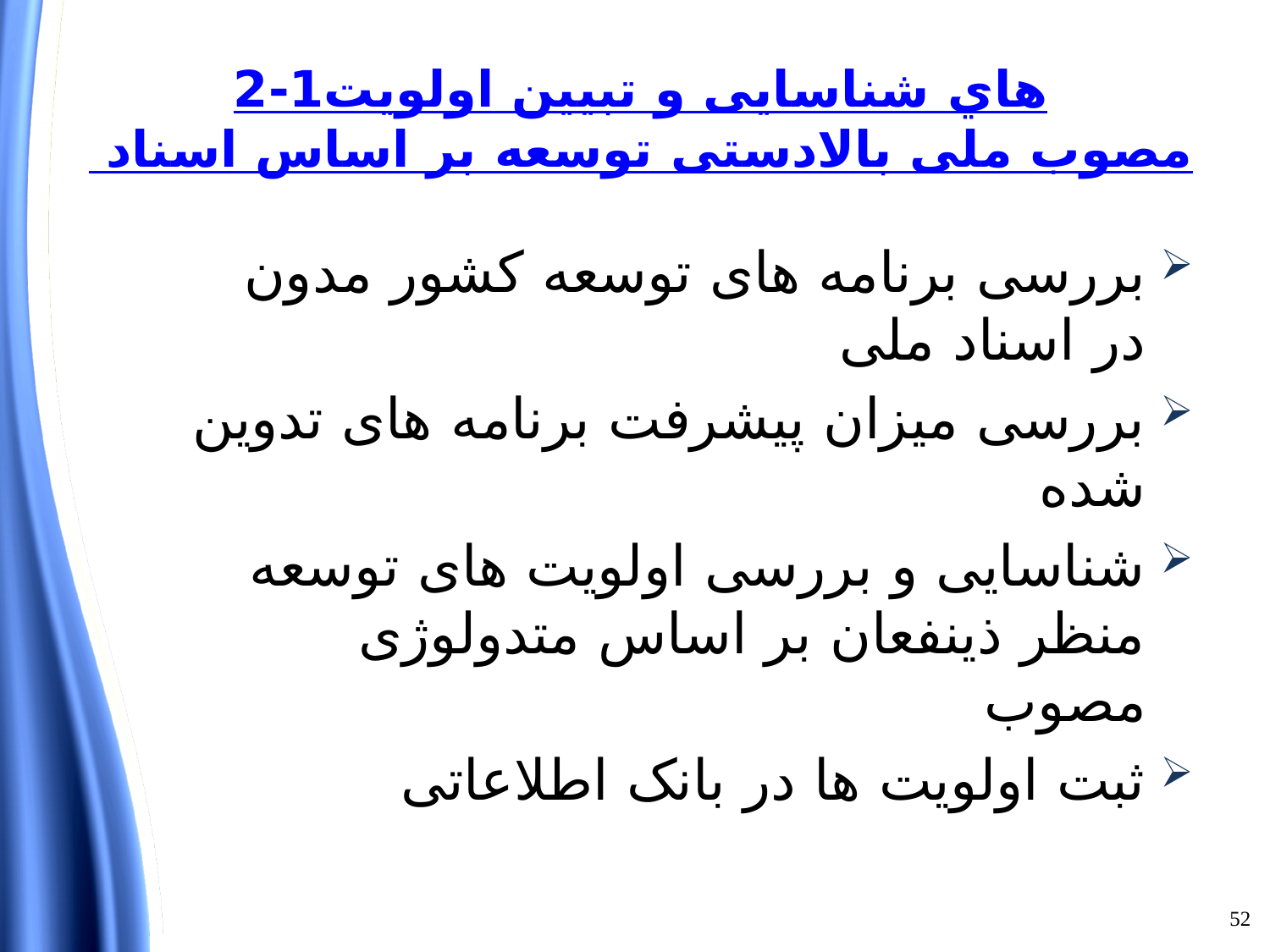

# 2-1	شناسایی و تبیین اولویت هاي توسعه بر اساس اسناد بالادستی مصوب ملی
بررسی برنامه های توسعه کشور مدون در اسناد ملی
بررسی میزان پیشرفت برنامه های تدوین شده
شناسایی و بررسی اولویت های توسعه منظر ذینفعان بر اساس متدولوژی مصوب
ثبت اولویت ها در بانک اطلاعاتی
52